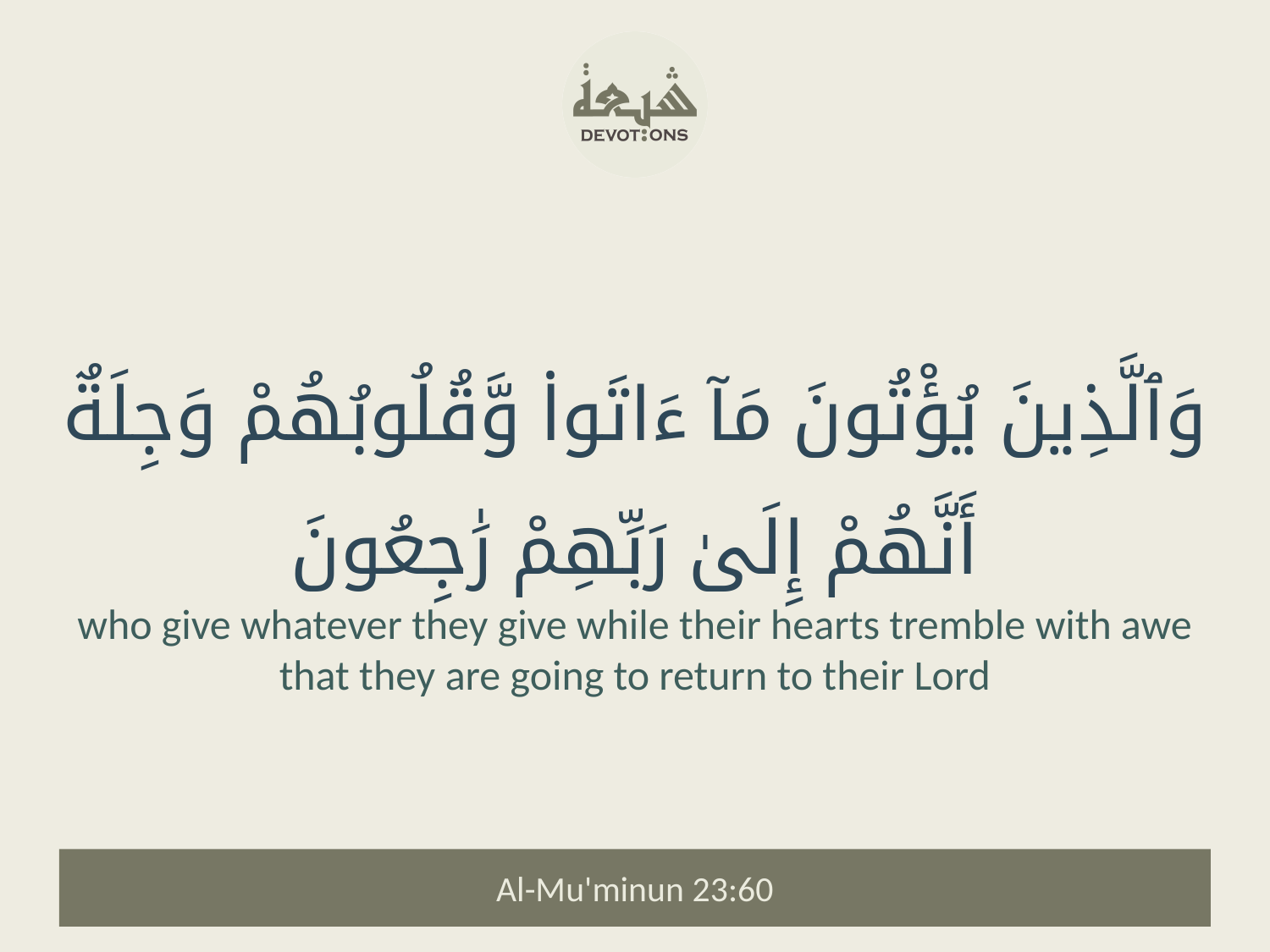

وَٱلَّذِينَ يُؤْتُونَ مَآ ءَاتَوا۟ وَّقُلُوبُهُمْ وَجِلَةٌ أَنَّهُمْ إِلَىٰ رَبِّهِمْ رَٰجِعُونَ
who give whatever they give while their hearts tremble with awe that they are going to return to their Lord
Al-Mu'minun 23:60